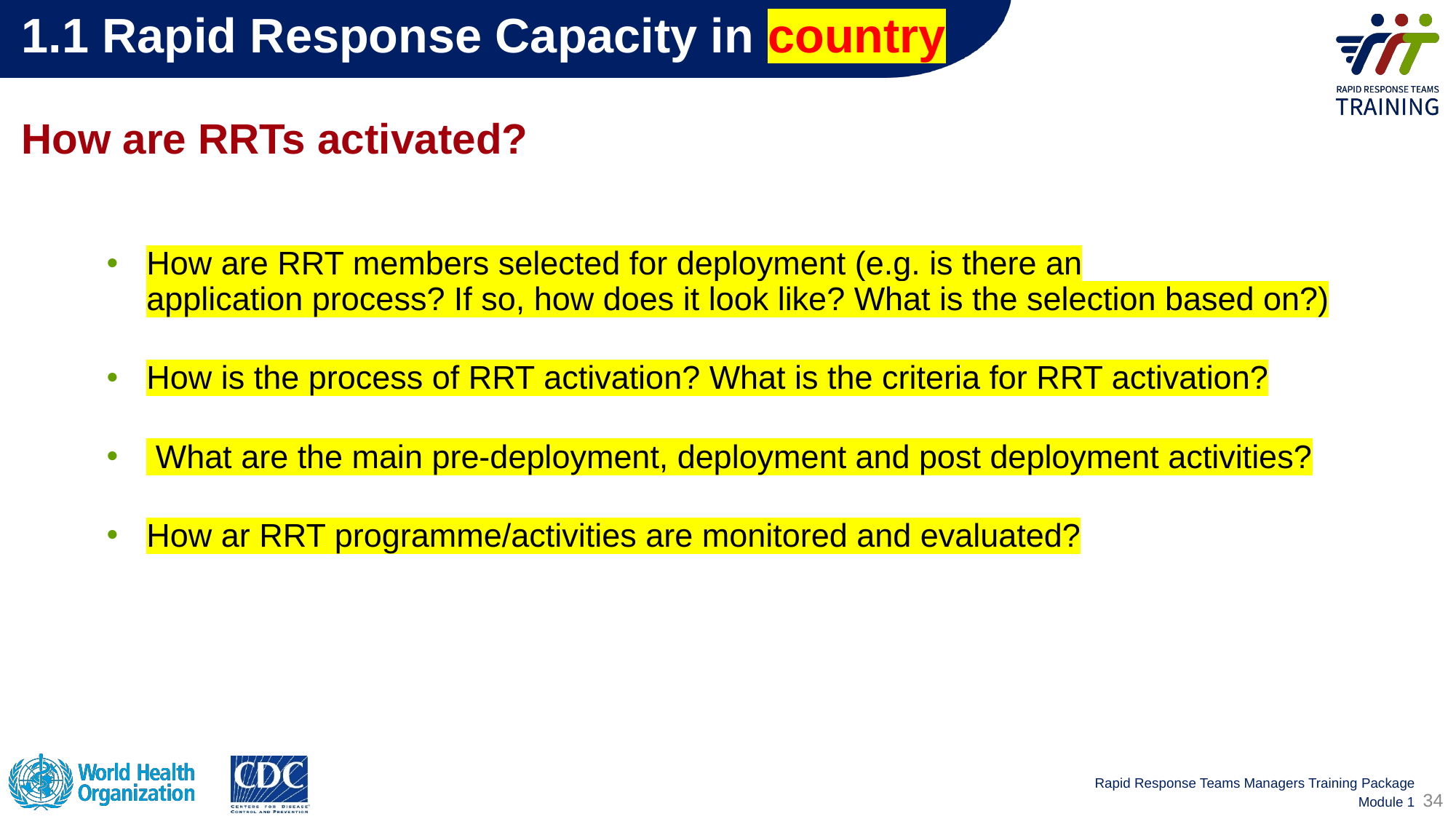

1.1 Rapid Response Capacity in country

How are RRTs activated?
How are RRT members selected for deployment (e.g. is there an application process? If so, how does it look like? What is the selection based on?)

How is the process of RRT activation? What is the criteria for RRT activation?

 What are the main pre-deployment, deployment and post deployment activities?

How ar RRT programme/activities are monitored and evaluated?
34